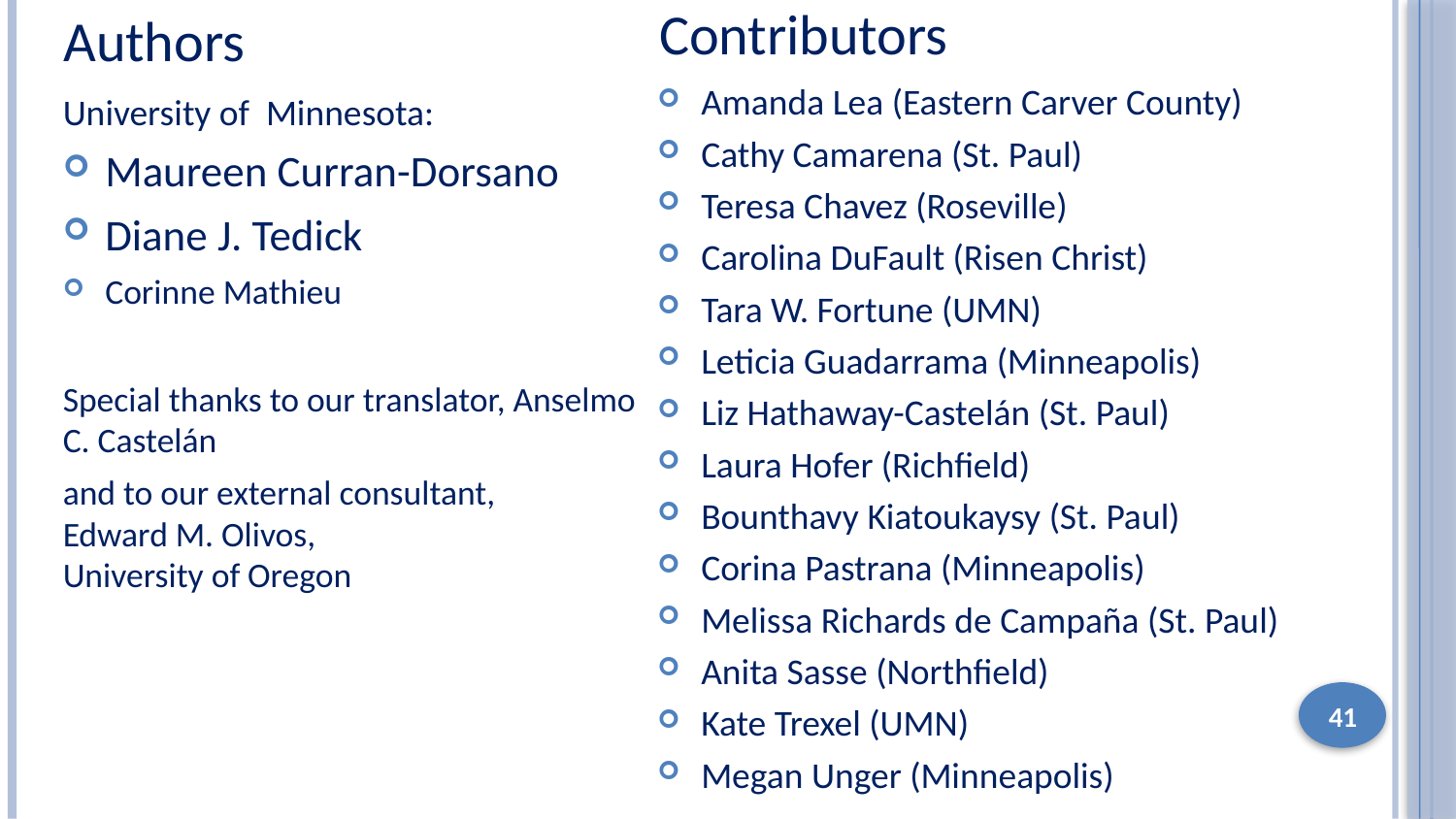

Contributors
Authors
Amanda Lea (Eastern Carver County)
Cathy Camarena (St. Paul)
Teresa Chavez (Roseville)
Carolina DuFault (Risen Christ)
Tara W. Fortune (UMN)
Leticia Guadarrama (Minneapolis)
Liz Hathaway-Castelán (St. Paul)
Laura Hofer (Richfield)
Bounthavy Kiatoukaysy (St. Paul)
Corina Pastrana (Minneapolis)
Melissa Richards de Campaña (St. Paul)
Anita Sasse (Northfield)
Kate Trexel (UMN)
Megan Unger (Minneapolis)

University of  Minnesota:
Maureen Curran-Dorsano
Diane J. Tedick
Corinne Mathieu

Special thanks to our translator, Anselmo C. Castelán
and to our external consultant,
Edward M. Olivos,
University of Oregon

41